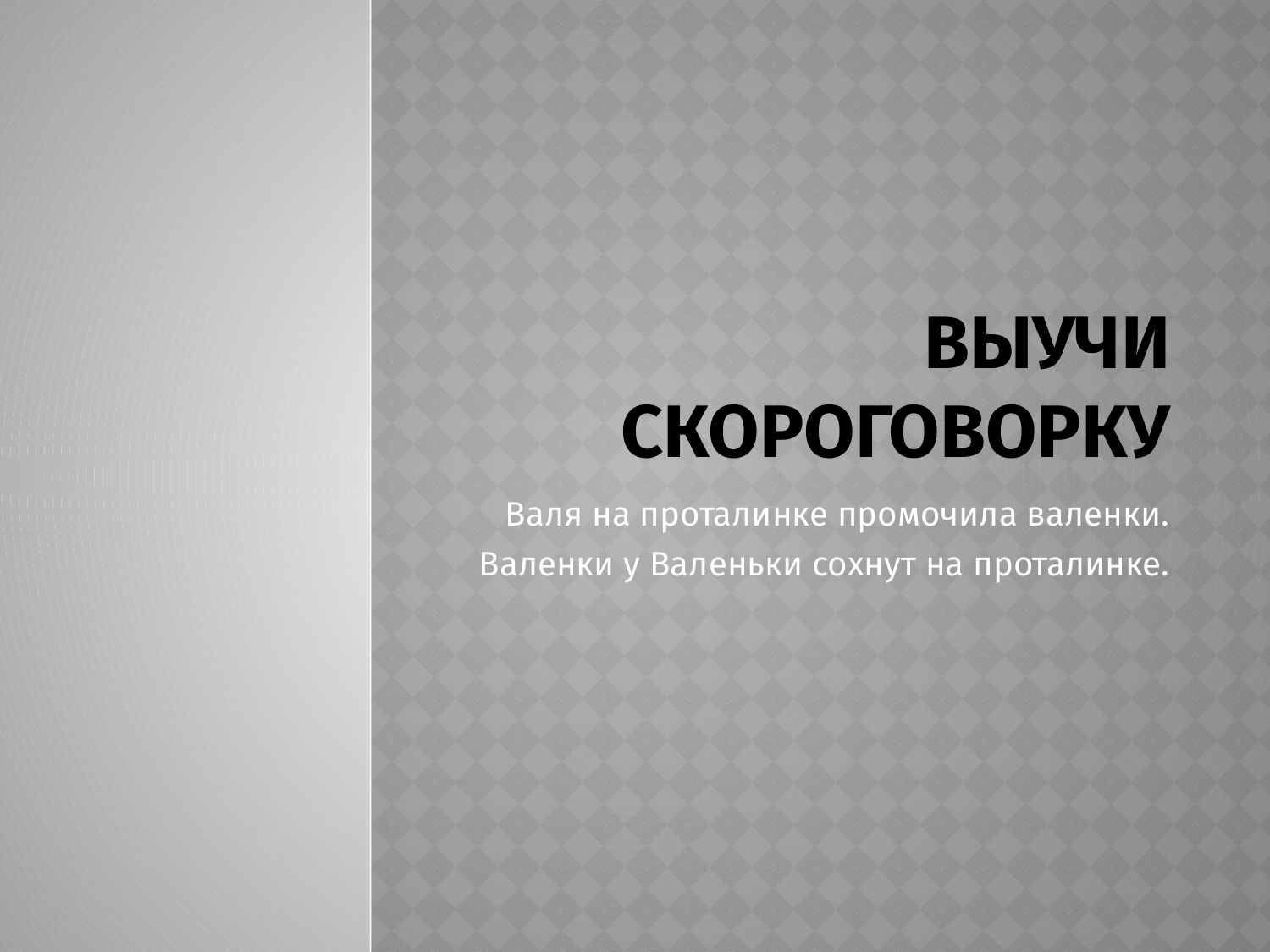

# Выучи скороговорку
Валя на проталинке промочила валенки.
Валенки у Валеньки сохнут на проталинке.